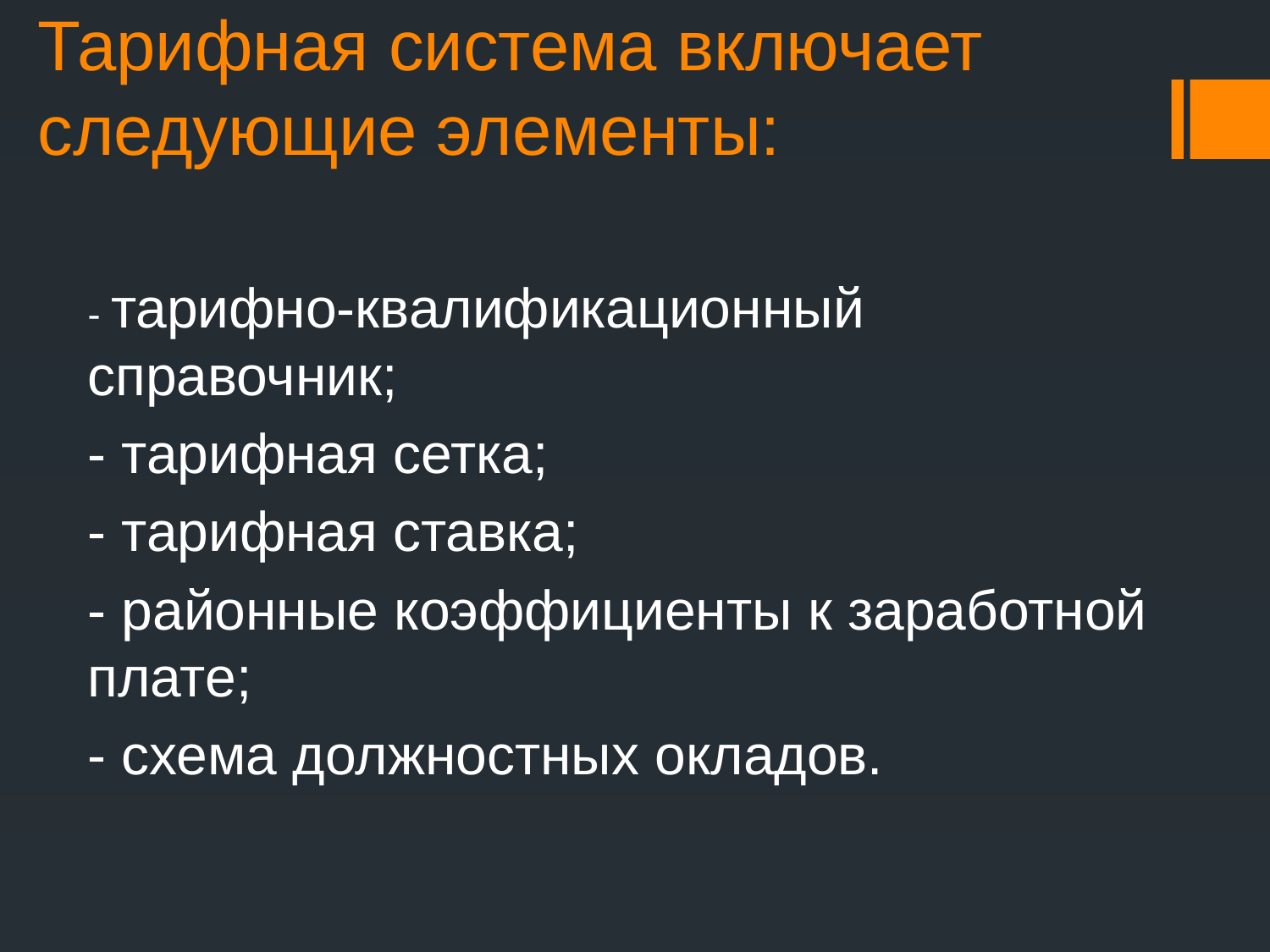

# Тарифная система включает следующие элементы:
- тарифно-квалификационный справочник;
- тарифная сетка;
- тарифная ставка;
- районные коэффициенты к заработной плате;
- схема должностных окладов.